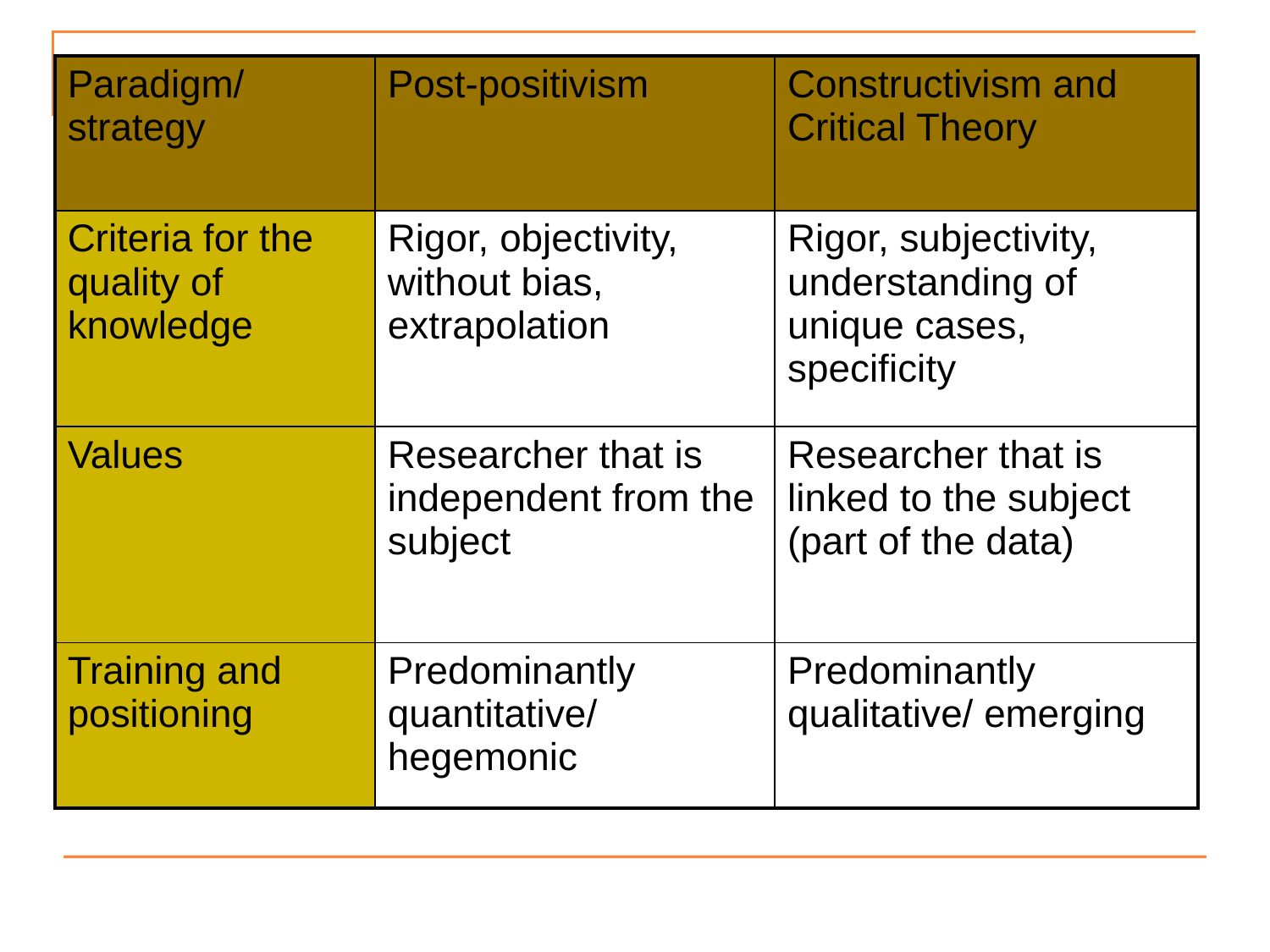

| Paradigm/ strategy | Post-positivism | Constructivism and Critical Theory |
| --- | --- | --- |
| Criteria for the quality of knowledge | Rigor, objectivity, without bias, extrapolation | Rigor, subjectivity, understanding of unique cases, specificity |
| Values | Researcher that is independent from the subject | Researcher that is linked to the subject (part of the data) |
| Training and positioning | Predominantly quantitative/ hegemonic | Predominantly qualitative/ emerging |